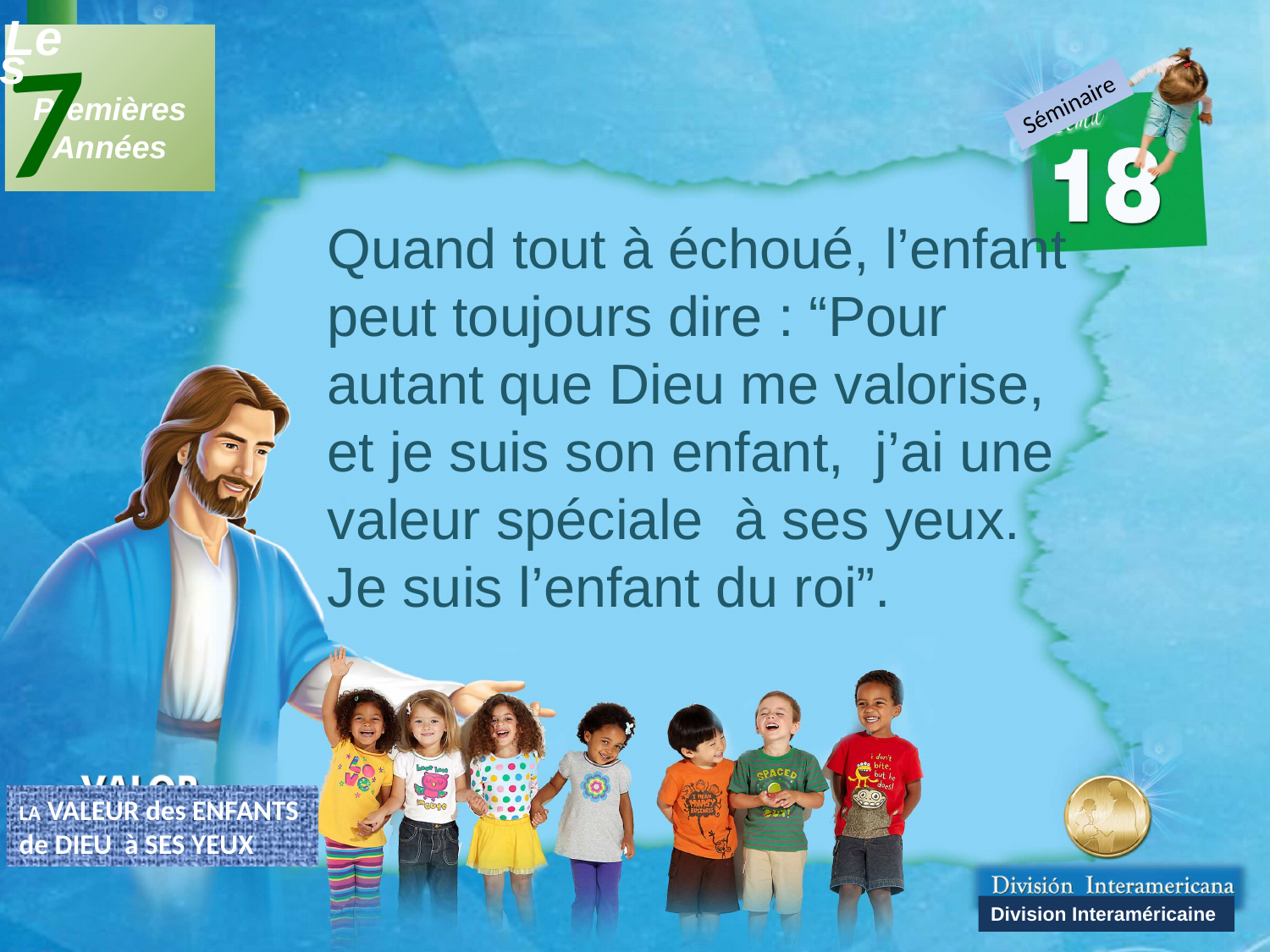

7
Les
         Premières
Années
Séminaire
Quand tout à échoué, l’enfant peut toujours dire : “Pour autant que Dieu me valorise, et je suis son enfant,  j’ai une valeur spéciale  à ses yeux. Je suis l’enfant du roi”.
LA VALEUR des ENFANTS
de DIEU  à SES YEUX
Division Interaméricaine